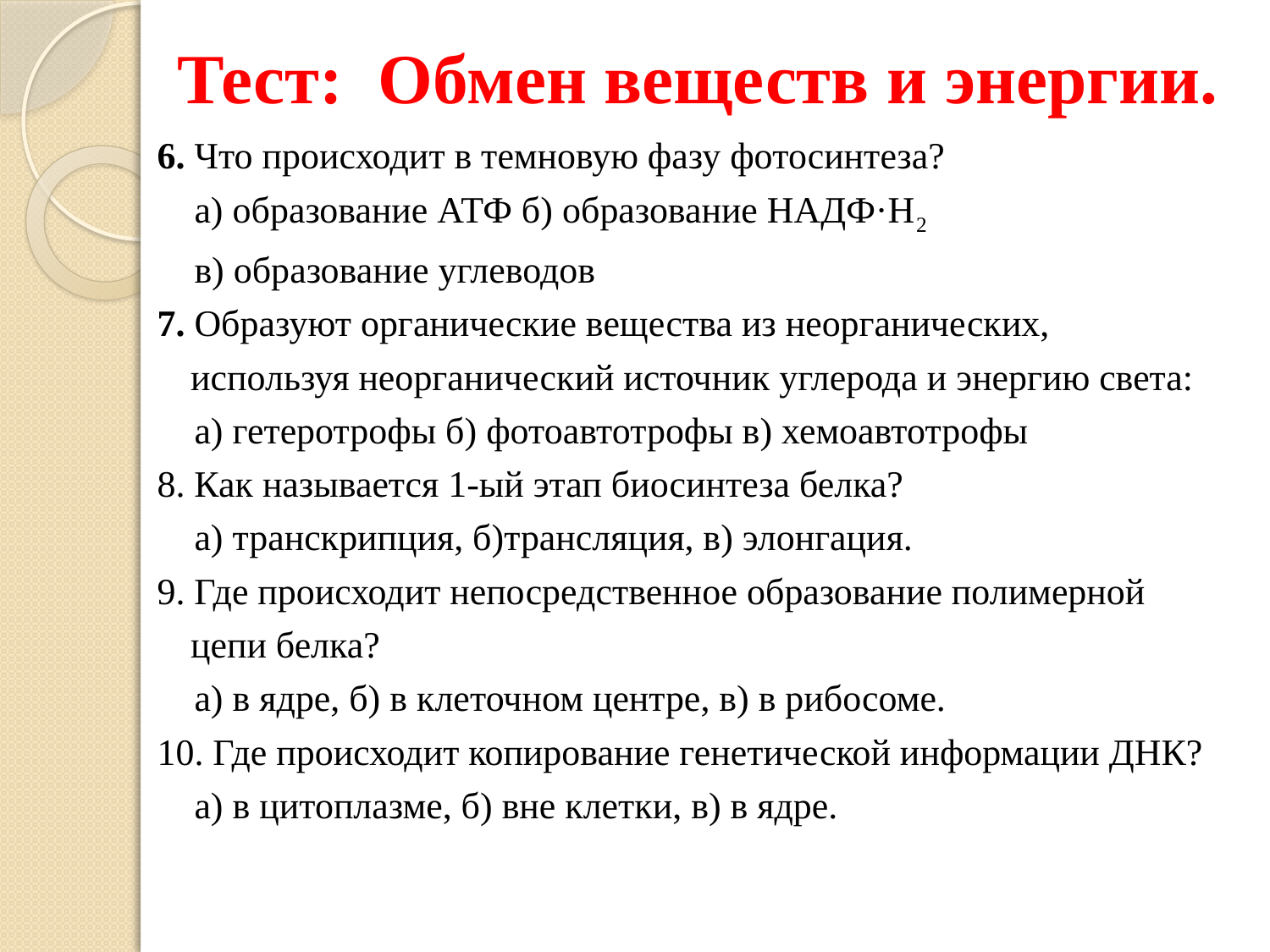

# Тест:  Обмен веществ и энергии.
6. Что происходит в темновую фазу фотосинтеза?
    а) образование АТФ б) образование НАДФ·Н2
    в) образование углеводов
7. Образуют органические вещества из неорганических, используя неорганический источник углерода и энергию света:
    а) гетеротрофы б) фотоавтотрофы в) хемоавтотрофы
8. Как называется 1-ый этап биосинтеза белка?
    а) транскрипция, б)трансляция, в) элонгация.
9. Где происходит непосредственное образование полимерной цепи белка?
    а) в ядре, б) в клеточном центре, в) в рибосоме.
10. Где происходит копирование генетической информации ДНК?
    а) в цитоплазме, б) вне клетки, в) в ядре.